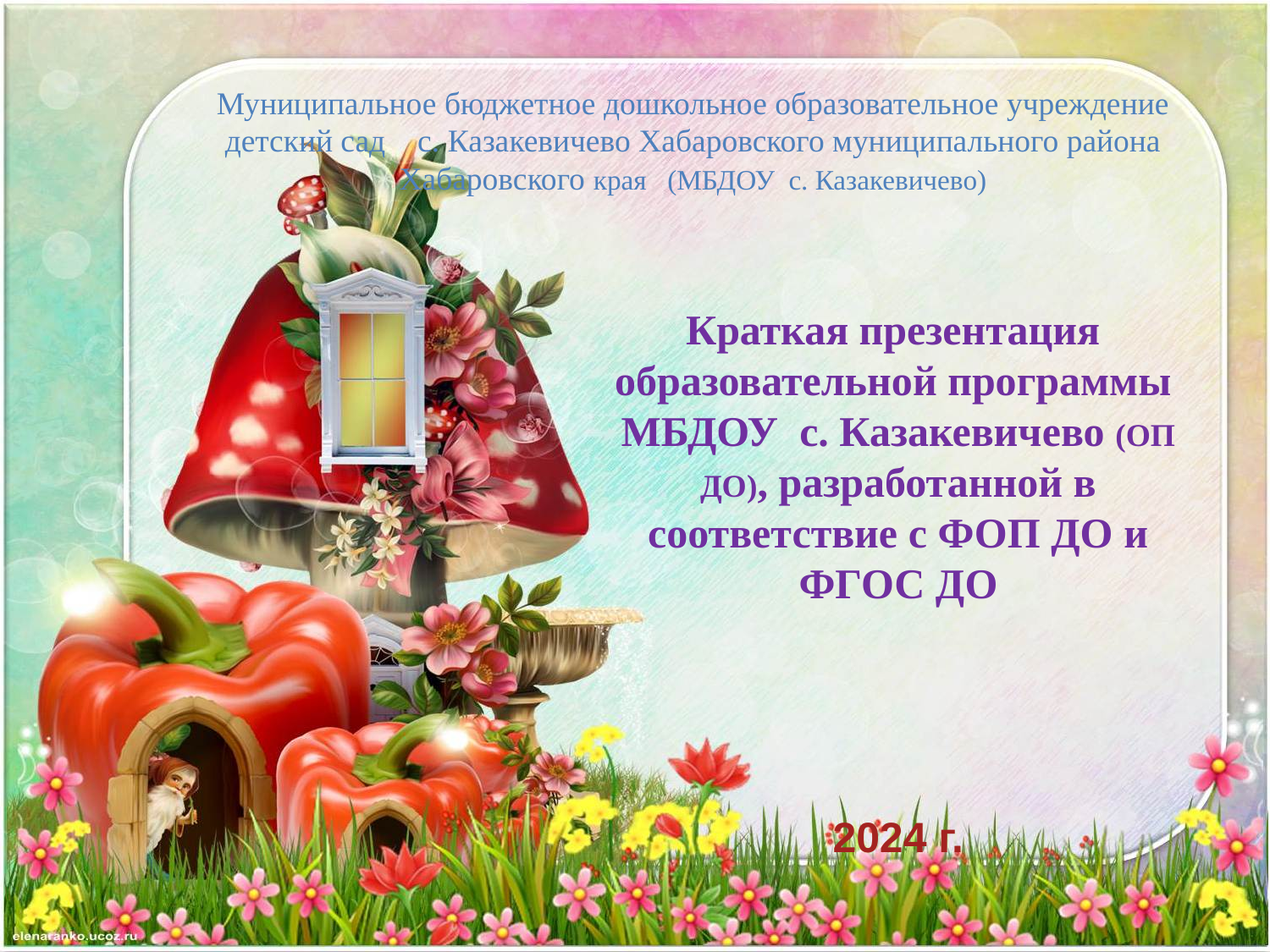

# Муниципальное бюджетное дошкольное образовательное учреждение детский сад    с. Казакевичево Хабаровского муниципального района Хабаровского края   (МБДОУ  с. Казакевичево)
Краткая презентация
образовательной программы
МБДОУ  с. Казакевичево (ОП ДО), разработанной в соответствие с ФОП ДО и ФГОС ДО

2024 г.